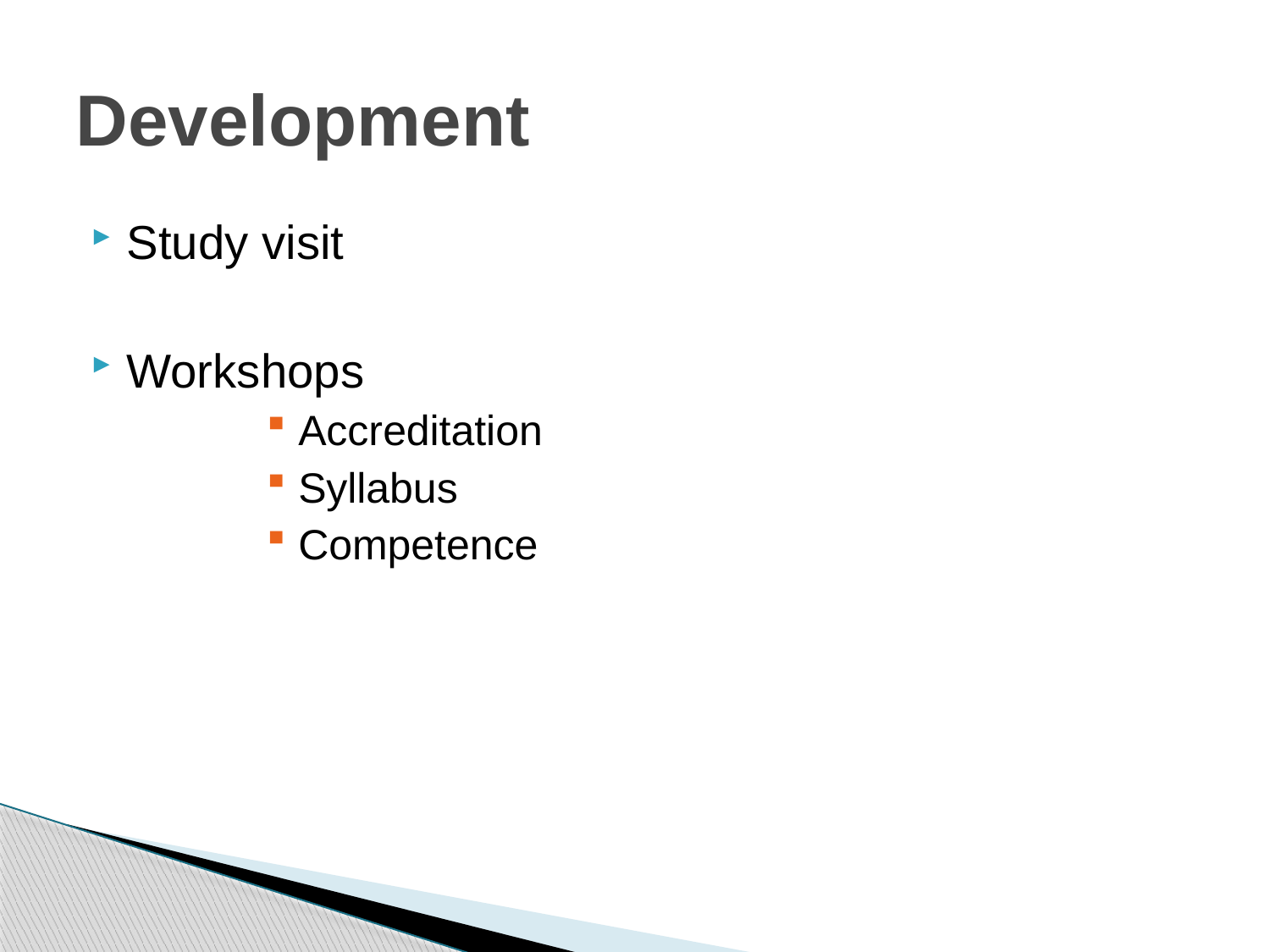

# Development
Study visit

Workshops
Accreditation
Syllabus
Competence